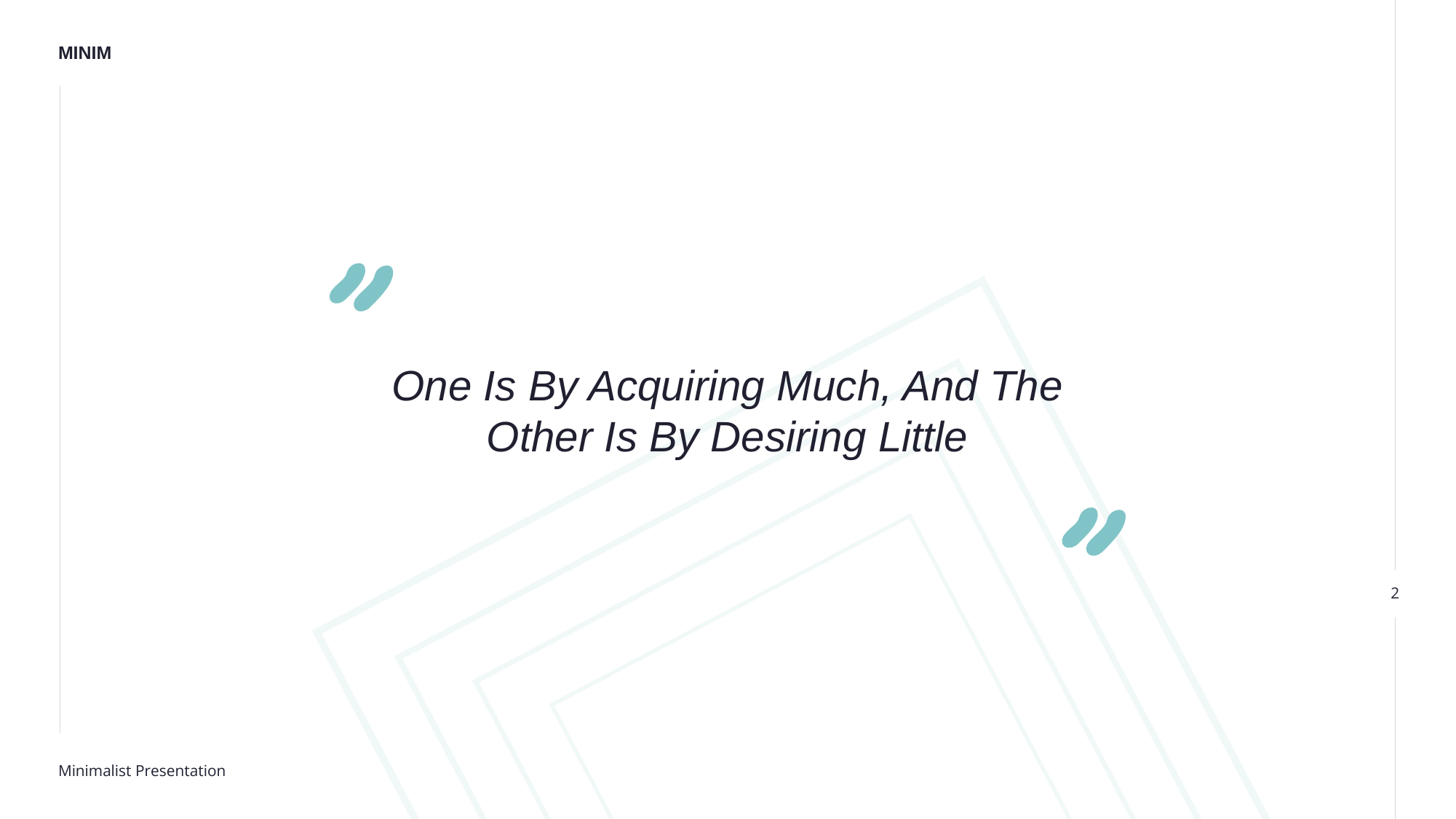

One Is By Acquiring Much, And The Other Is By Desiring Little